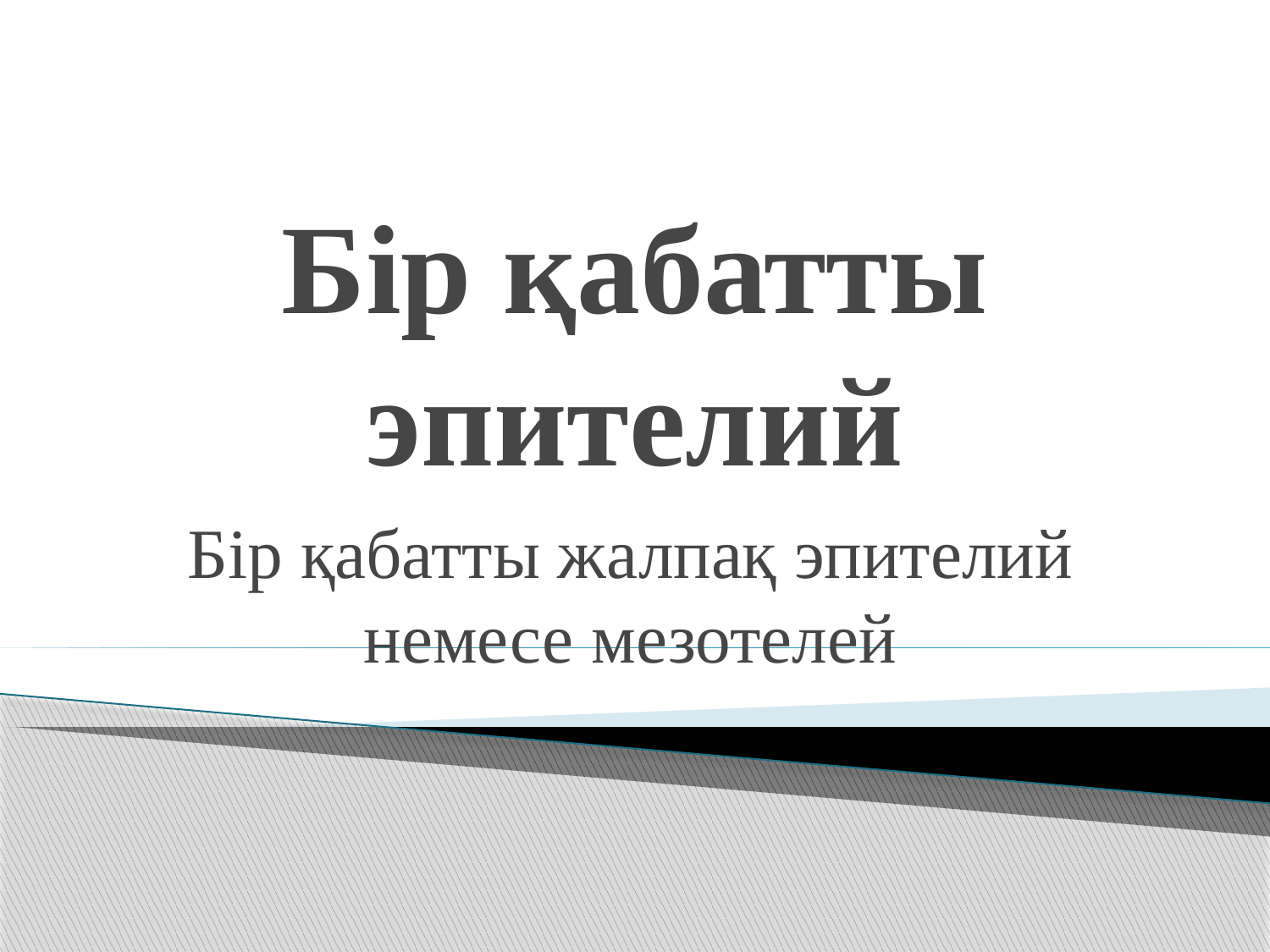

# Бір қабатты эпителий
Бір қабатты жалпақ эпителий немесе мезотелей